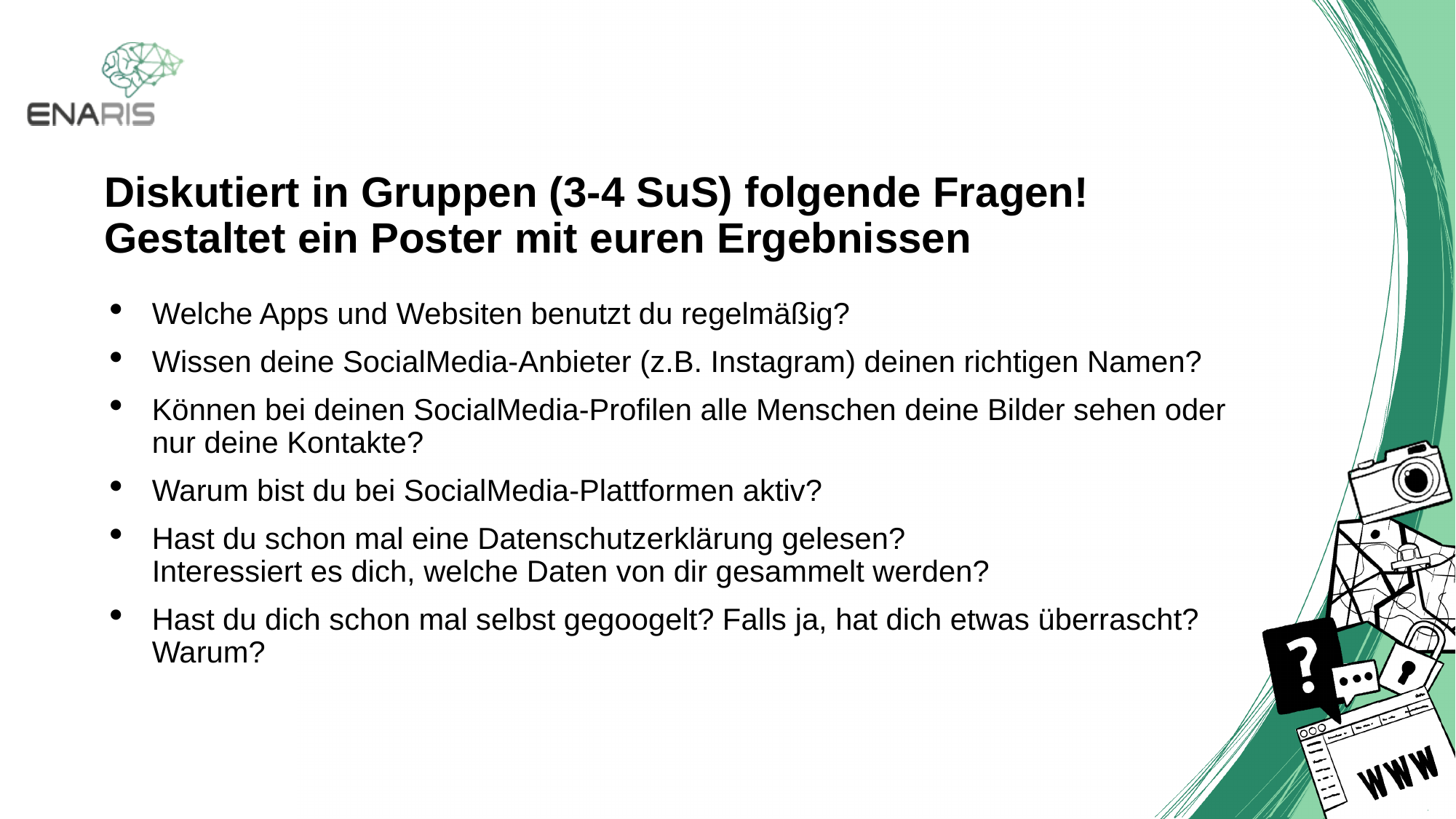

# Diskutiert in Gruppen (3-4 SuS) folgende Fragen! Gestaltet ein Poster mit euren Ergebnissen
Welche Apps und Websiten benutzt du regelmäßig?
Wissen deine SocialMedia-Anbieter (z.B. Instagram) deinen richtigen Namen?
Können bei deinen SocialMedia-Profilen alle Menschen deine Bilder sehen oder nur deine Kontakte?
Warum bist du bei SocialMedia-Plattformen aktiv?
Hast du schon mal eine Datenschutzerklärung gelesen?
Interessiert es dich, welche Daten von dir gesammelt werden?
Hast du dich schon mal selbst gegoogelt? Falls ja, hat dich etwas überrascht? Warum?